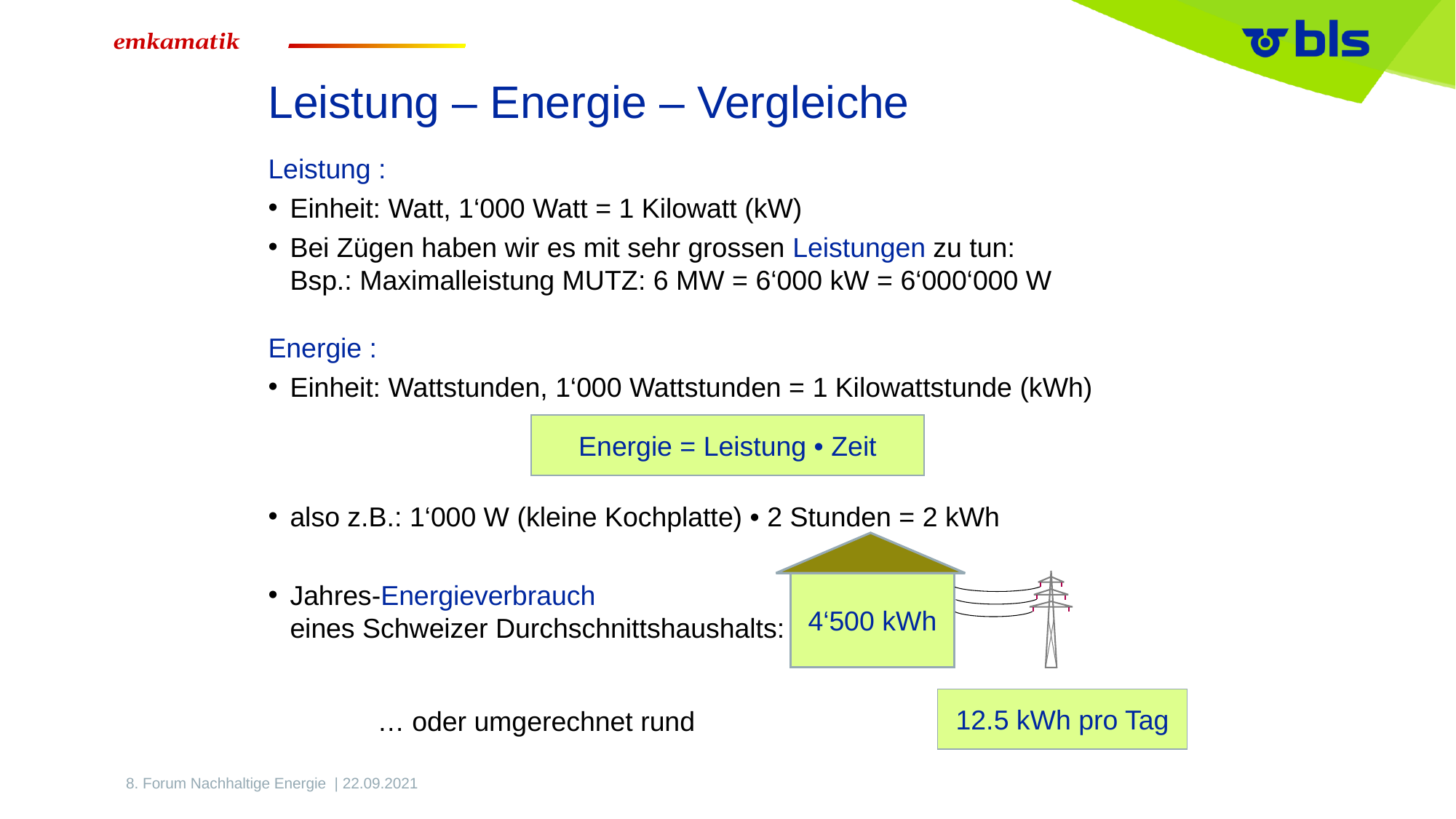

# Leistung – Energie – Vergleiche
Leistung :
Einheit: Watt, 1‘000 Watt = 1 Kilowatt (kW)
Bei Zügen haben wir es mit sehr grossen Leistungen zu tun:
Bsp.: Maximalleistung MUTZ: 6 MW = 6‘000 kW = 6‘000‘000 W

Energie :
Einheit: Wattstunden, 1‘000 Wattstunden = 1 Kilowattstunde (kWh)

also z.B.: 1‘000 W (kleine Kochplatte) • 2 Stunden = 2 kWh

Jahres-Energieverbrauch
eines Schweizer Durchschnittshaushalts:

	… oder umgerechnet rund
Energie = Leistung • Zeit

4‘500 kWh

12.5 kWh pro Tag
8. Forum Nachhaltige Energie  | 22.09.2021